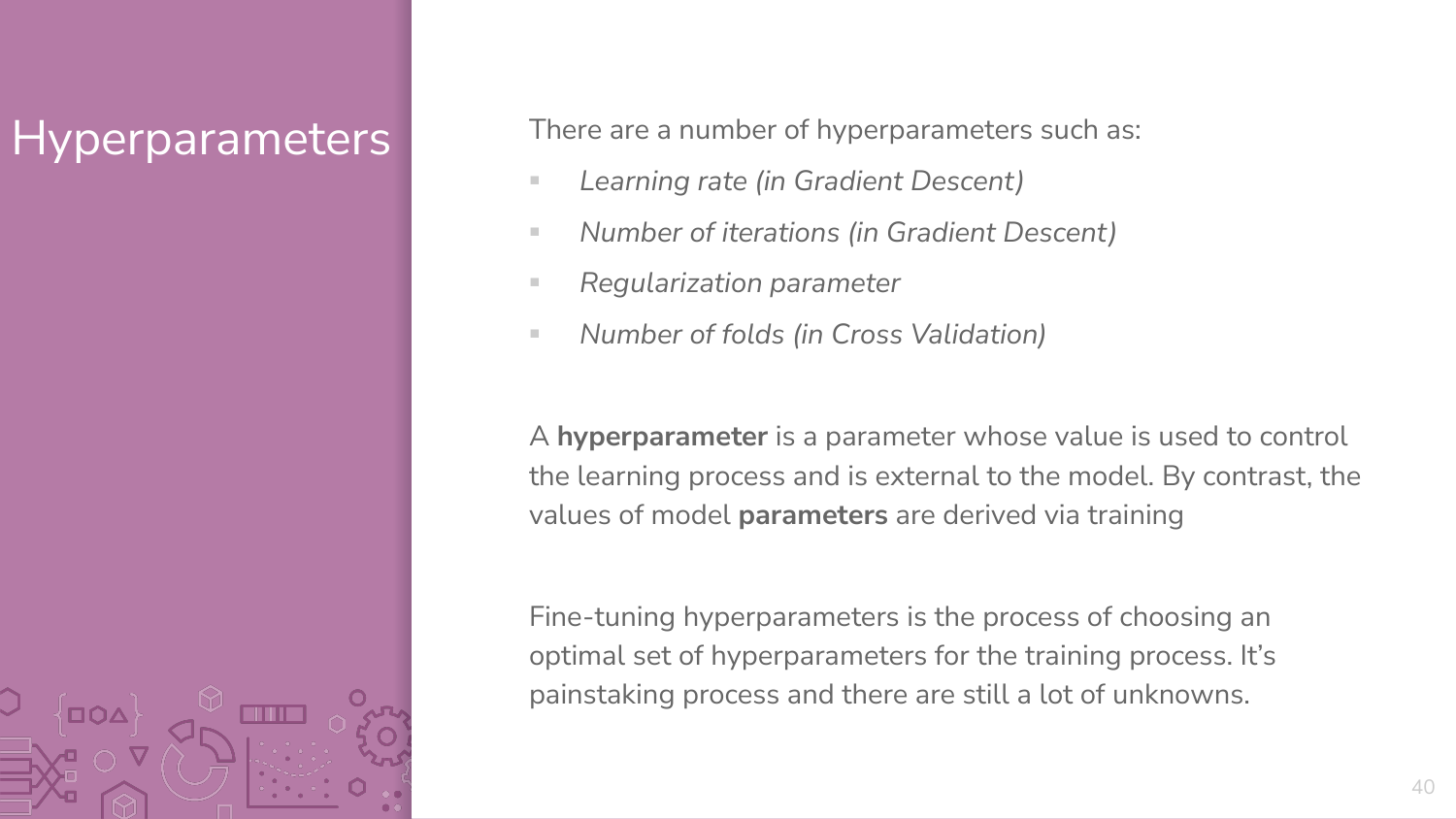

# Hyperparameters
There are a number of hyperparameters such as:
Learning rate (in Gradient Descent)
Number of iterations (in Gradient Descent)
Regularization parameter
Number of folds (in Cross Validation)

A hyperparameter is a parameter whose value is used to control the learning process and is external to the model. By contrast, the values of model parameters are derived via training

Fine-tuning hyperparameters is the process of choosing an optimal set of hyperparameters for the training process. It’s painstaking process and there are still a lot of unknowns.
40